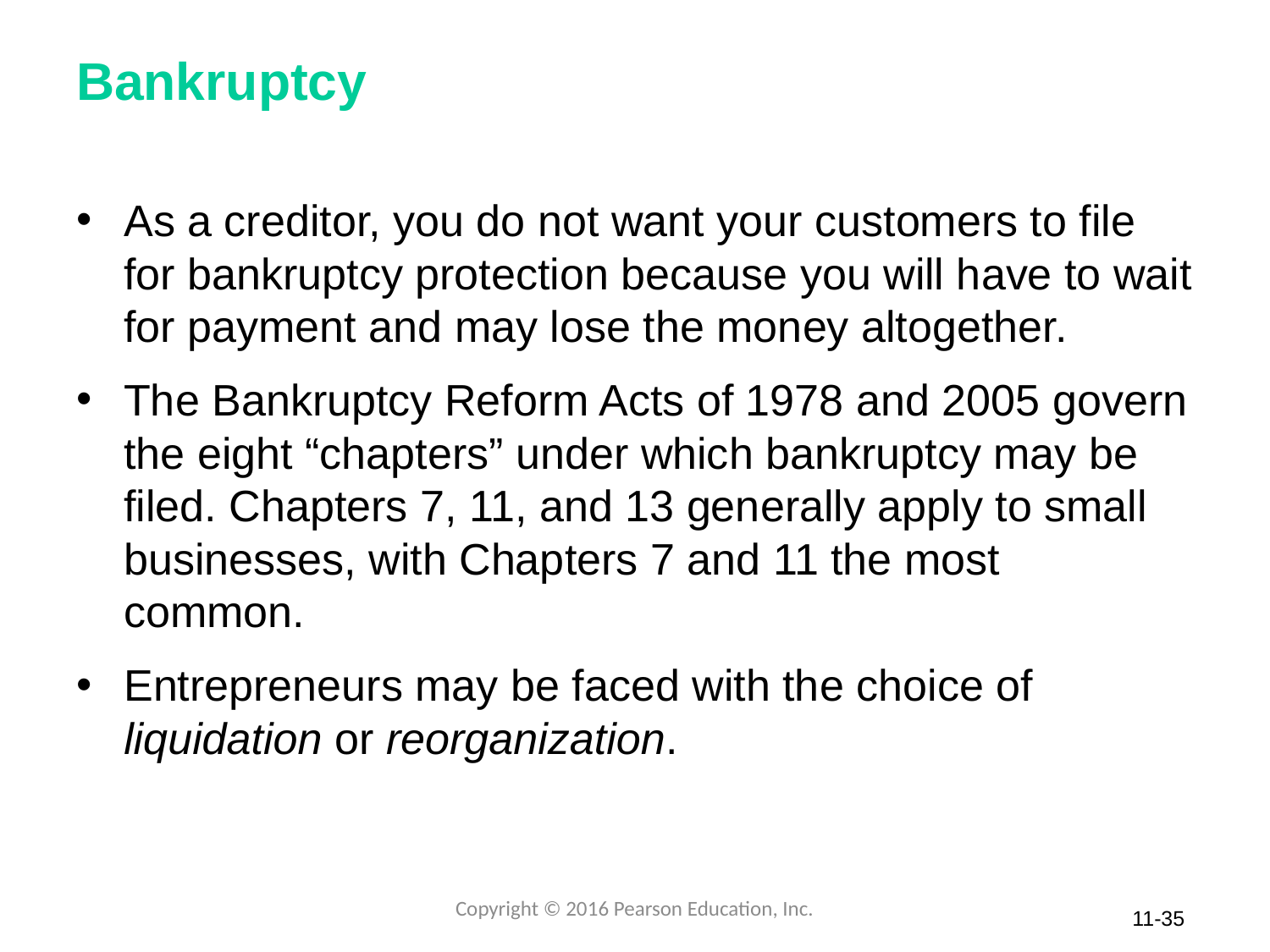

# Bankruptcy
As a creditor, you do not want your customers to file for bankruptcy protection because you will have to wait for payment and may lose the money altogether.

The Bankruptcy Reform Acts of 1978 and 2005 govern the eight “chapters” under which bankruptcy may be filed. Chapters 7, 11, and 13 generally apply to small businesses, with Chapters 7 and 11 the most common.

Entrepreneurs may be faced with the choice of liquidation or reorganization.
Copyright © 2016 Pearson Education, Inc.